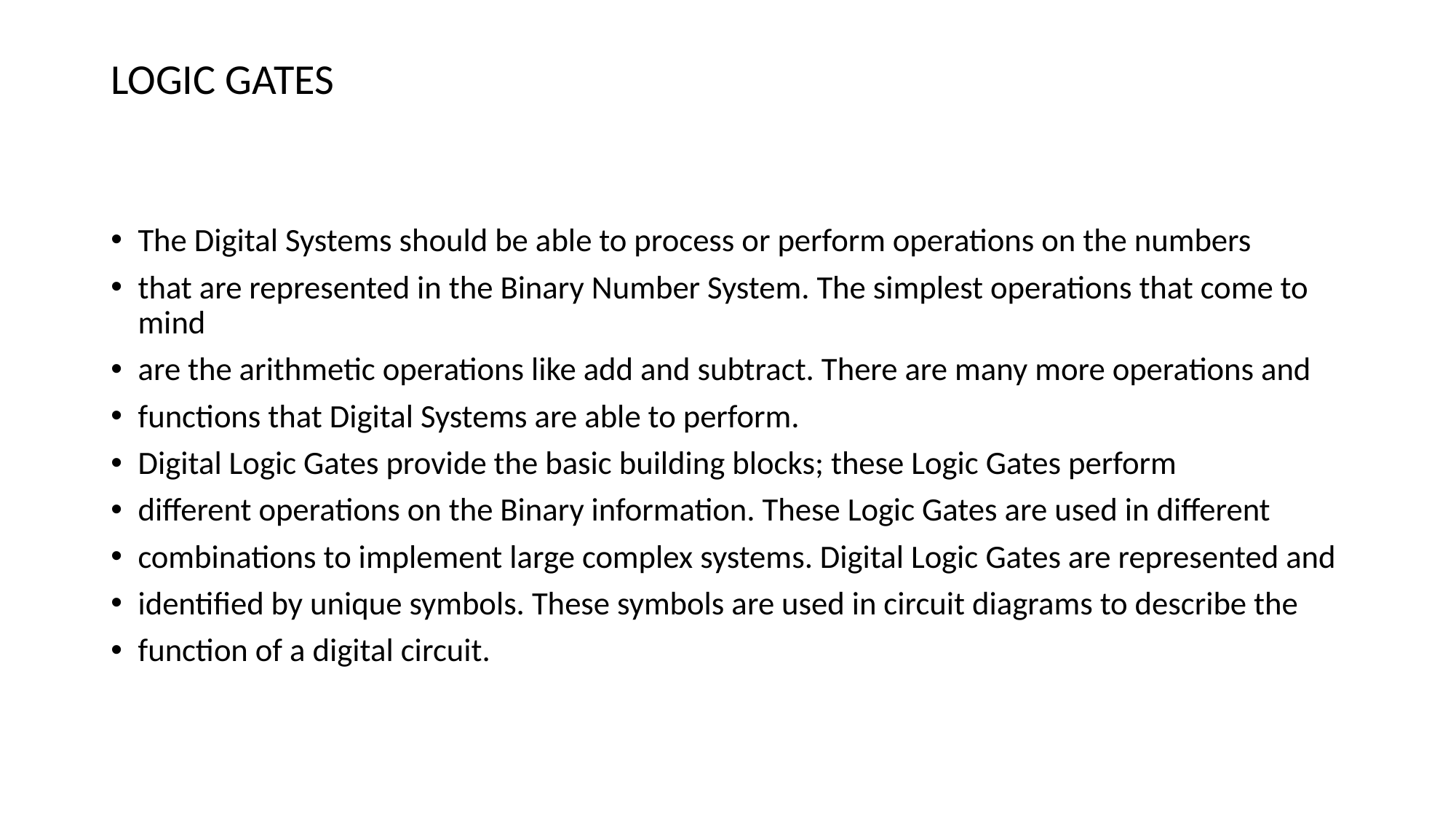

# LOGIC GATES
The Digital Systems should be able to process or perform operations on the numbers
that are represented in the Binary Number System. The simplest operations that come to mind
are the arithmetic operations like add and subtract. There are many more operations and
functions that Digital Systems are able to perform.
Digital Logic Gates provide the basic building blocks; these Logic Gates perform
different operations on the Binary information. These Logic Gates are used in different
combinations to implement large complex systems. Digital Logic Gates are represented and
identified by unique symbols. These symbols are used in circuit diagrams to describe the
function of a digital circuit.